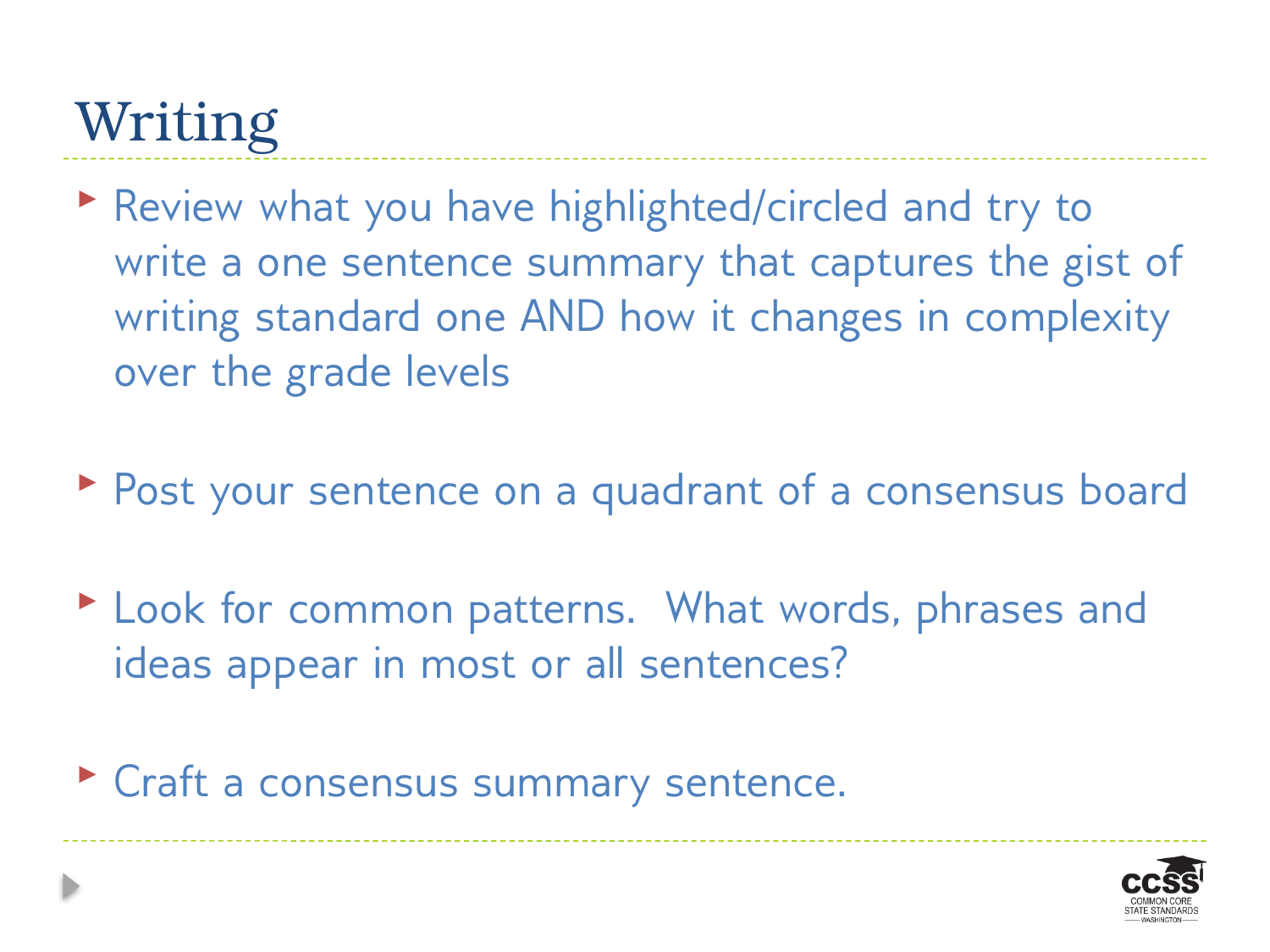

# Writing
Review what you have highlighted/circled and try to write a one sentence summary that captures the gist of writing standard one AND how it changes in complexity over the grade levels
Post your sentence on a quadrant of a consensus board
Look for common patterns.  What words, phrases and ideas appear in most or all sentences?
Craft a consensus summary sentence.